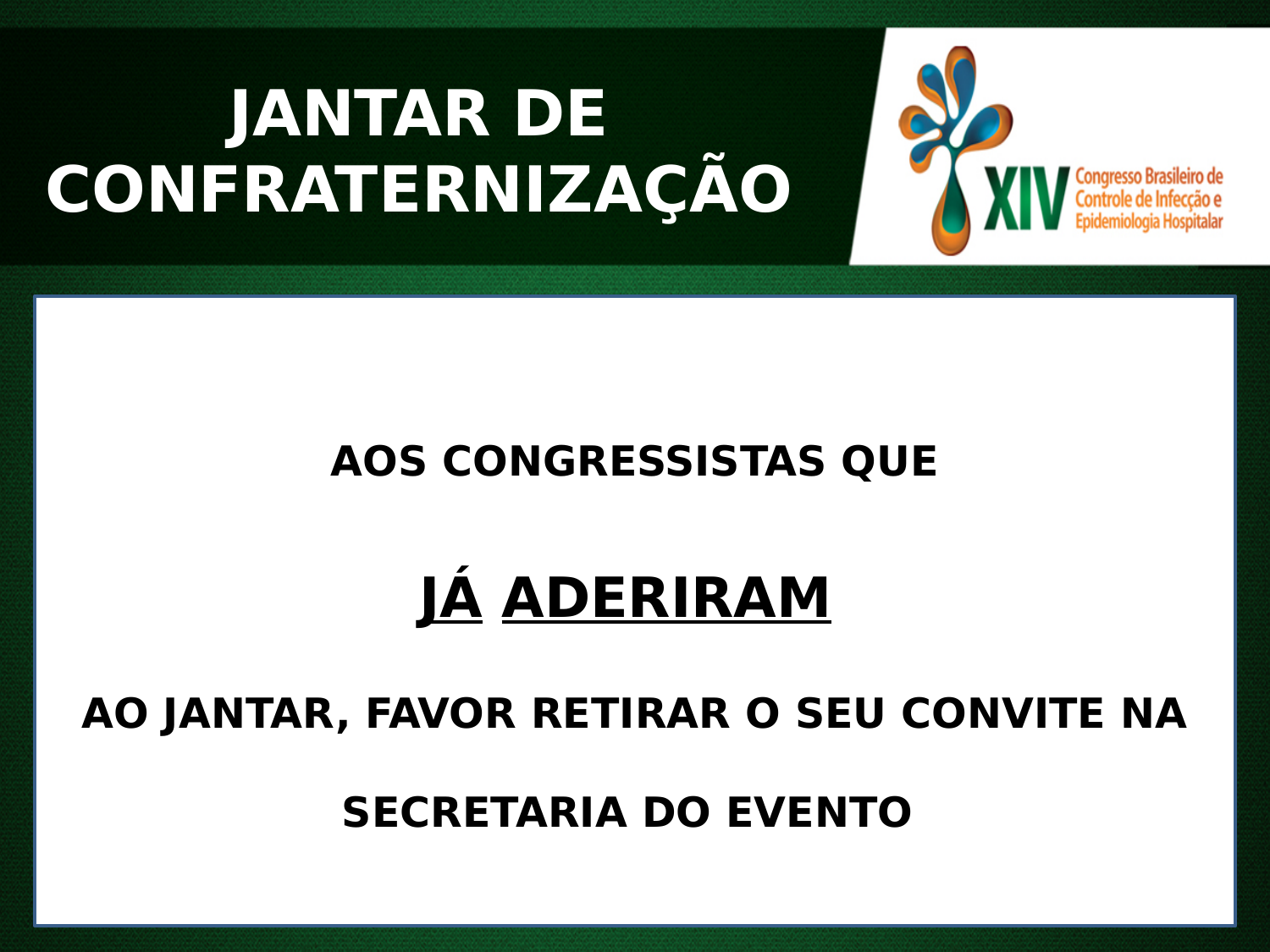

JANTAR DE CONFRATERNIZAÇÃO

AOS CONGRESSISTAS QUE
JÁ ADERIRAM
AO JANTAR, FAVOR RETIRAR O SEU CONVITE NA SECRETARIA DO EVENTO